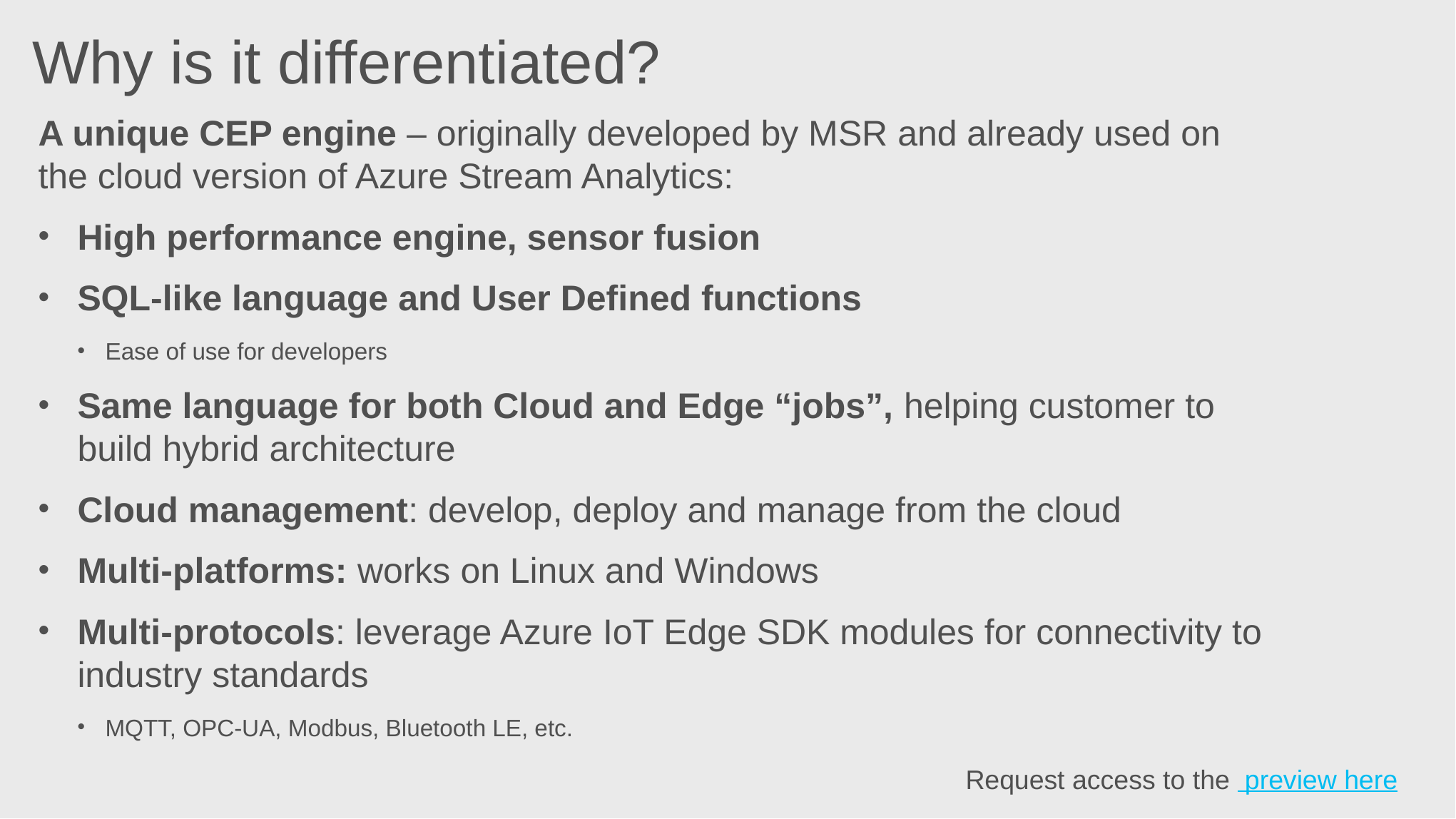

Why is it differentiated?
A unique CEP engine – originally developed by MSR and already used on the cloud version of Azure Stream Analytics:
High performance engine, sensor fusion
SQL-like language and User Defined functions
Ease of use for developers
Same language for both Cloud and Edge “jobs”, helping customer to build hybrid architecture
Cloud management: develop, deploy and manage from the cloud
Multi-platforms: works on Linux and Windows
Multi-protocols: leverage Azure IoT Edge SDK modules for connectivity to industry standards
MQTT, OPC-UA, Modbus, Bluetooth LE, etc.
Request access to the  preview here